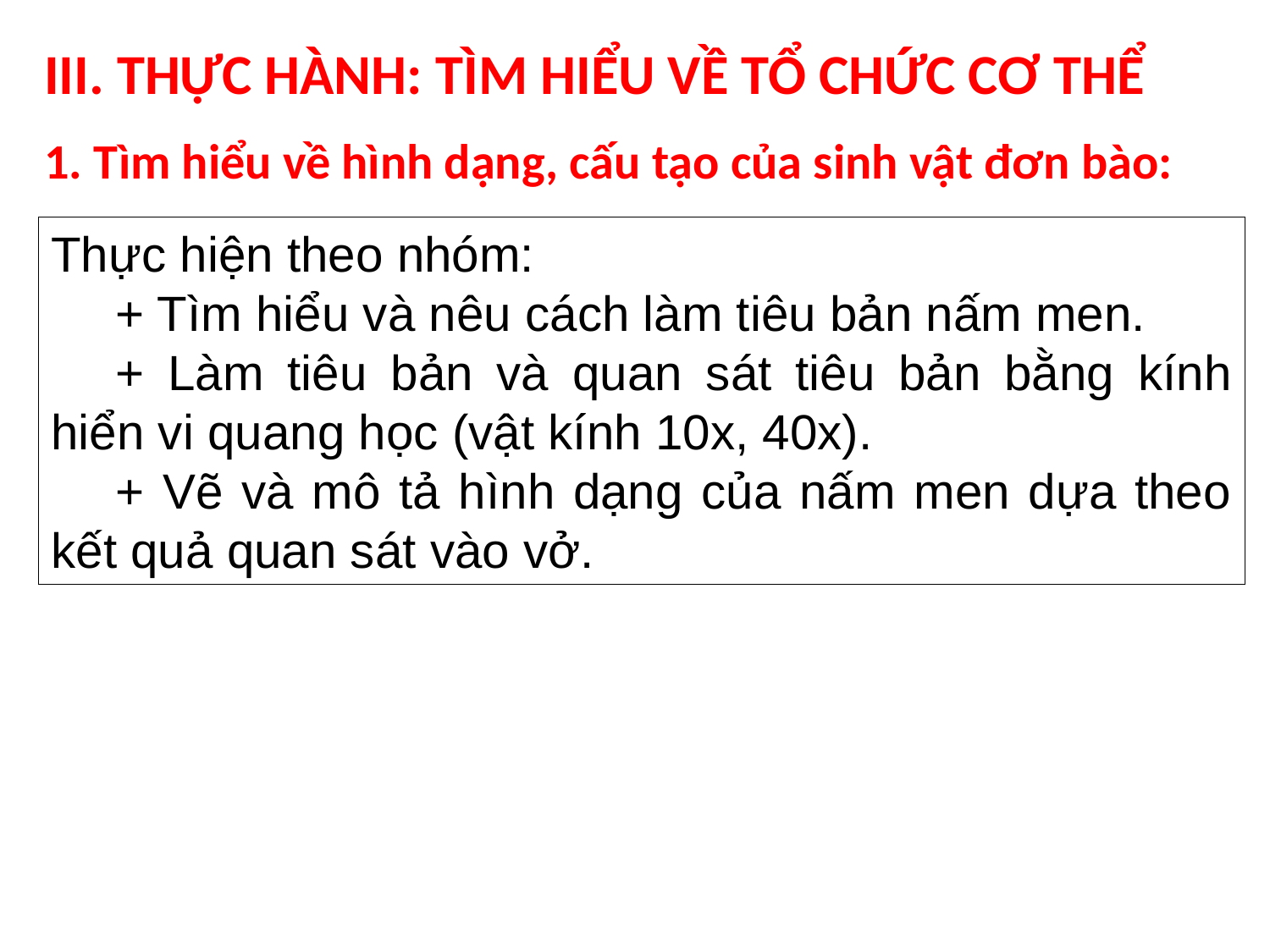

III. THỰC HÀNH: TÌM HIỂU VỀ TỔ CHỨC CƠ THỂ
1. Tìm hiểu về hình dạng, cấu tạo của sinh vật đơn bào:
Thực hiện theo nhóm:
+ Tìm hiểu và nêu cách làm tiêu bản nấm men.
+ Làm tiêu bản và quan sát tiêu bản bằng kính hiển vi quang học (vật kính 10x, 40x).
+ Vẽ và mô tả hình dạng của nấm men dựa theo kết quả quan sát vào vở.